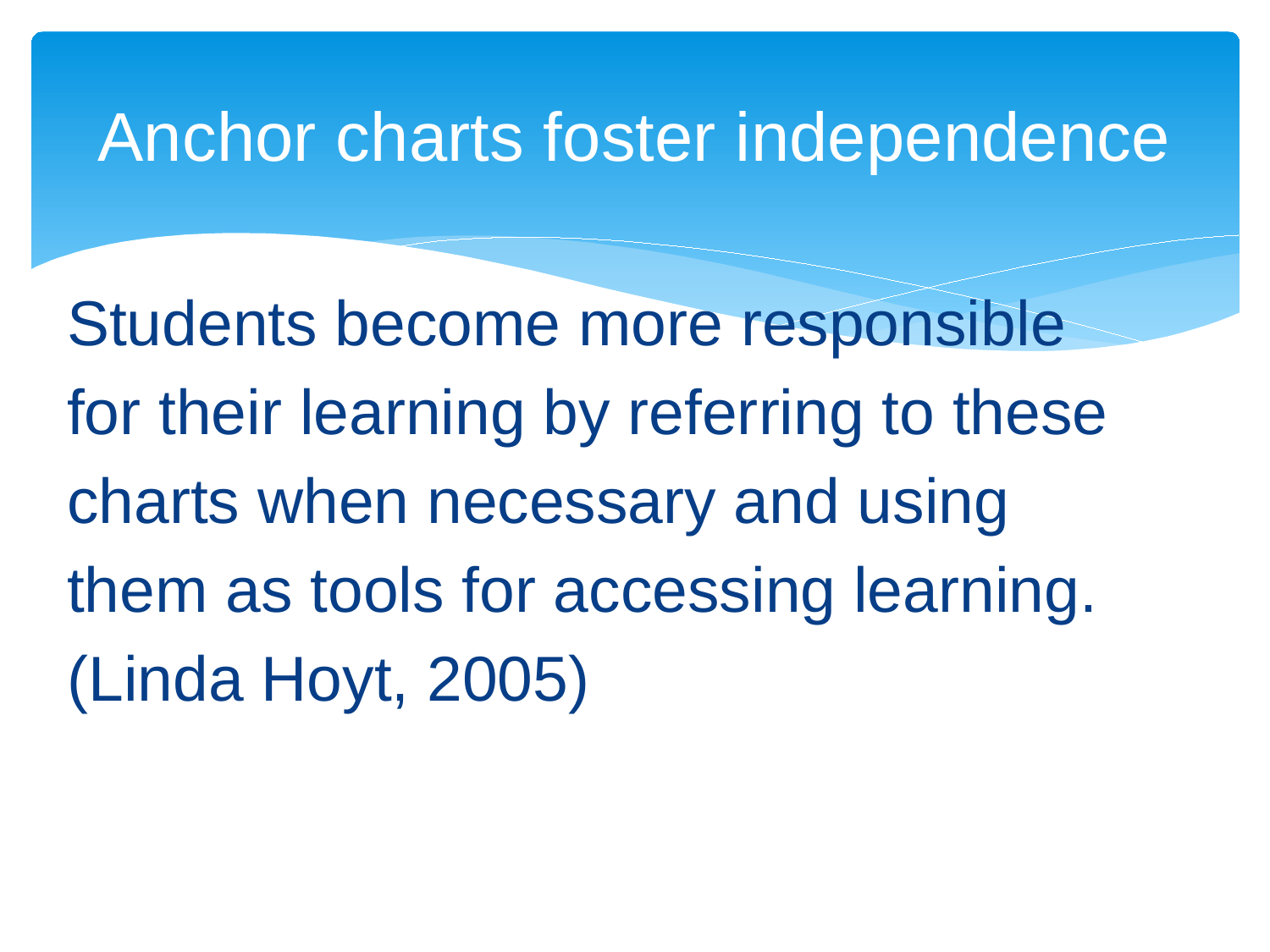

# Anchor charts foster independence
Students become more responsible
for their learning by referring to these
charts when necessary and using
them as tools for accessing learning.
(Linda Hoyt, 2005)